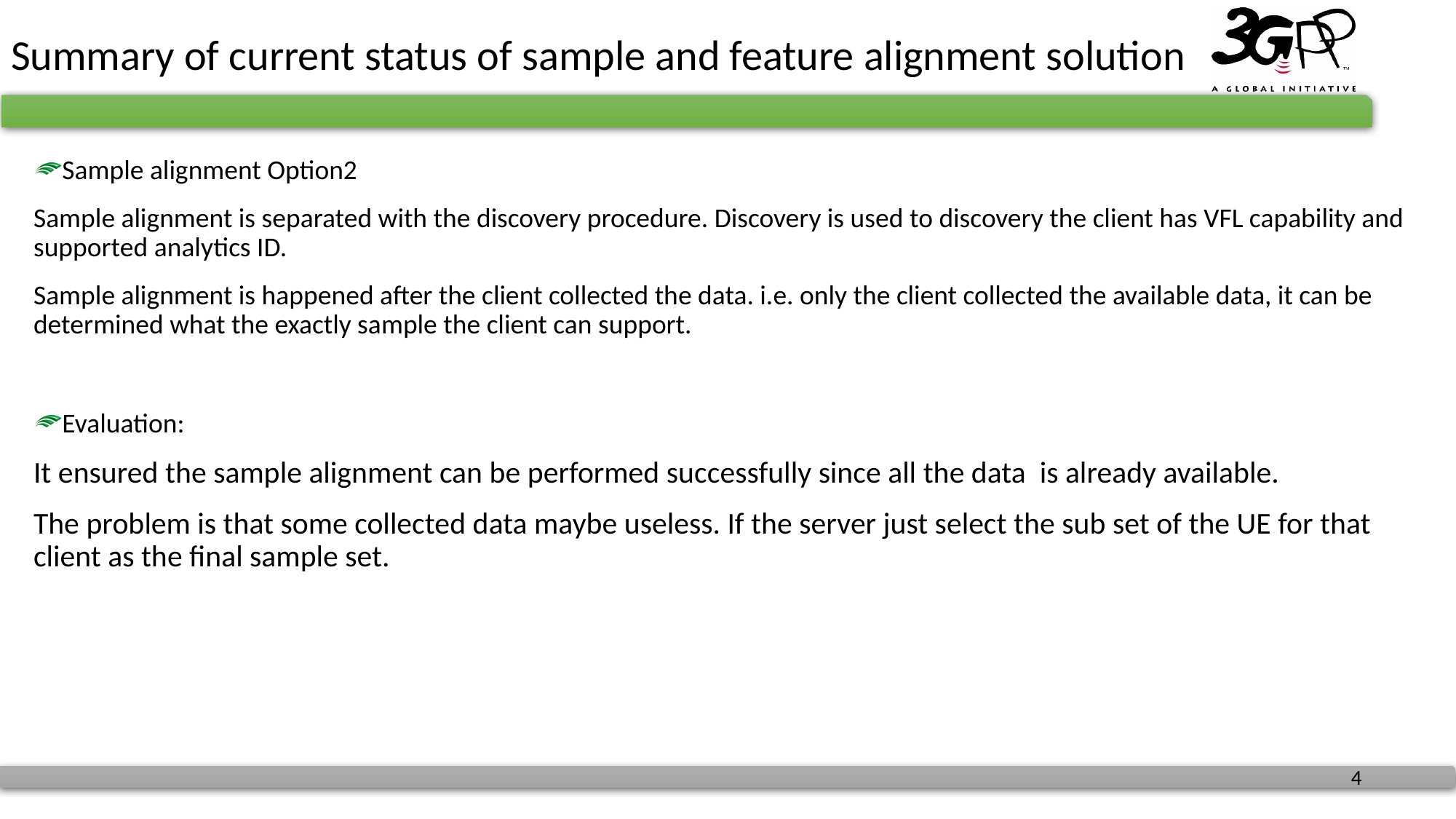

# Summary of current status of sample and feature alignment solution
Sample alignment Option2
Sample alignment is separated with the discovery procedure. Discovery is used to discovery the client has VFL capability and supported analytics ID.
Sample alignment is happened after the client collected the data. i.e. only the client collected the available data, it can be determined what the exactly sample the client can support.

Evaluation:
It ensured the sample alignment can be performed successfully since all the data  is already available.
The problem is that some collected data maybe useless. If the server just select the sub set of the UE for that client as the final sample set.